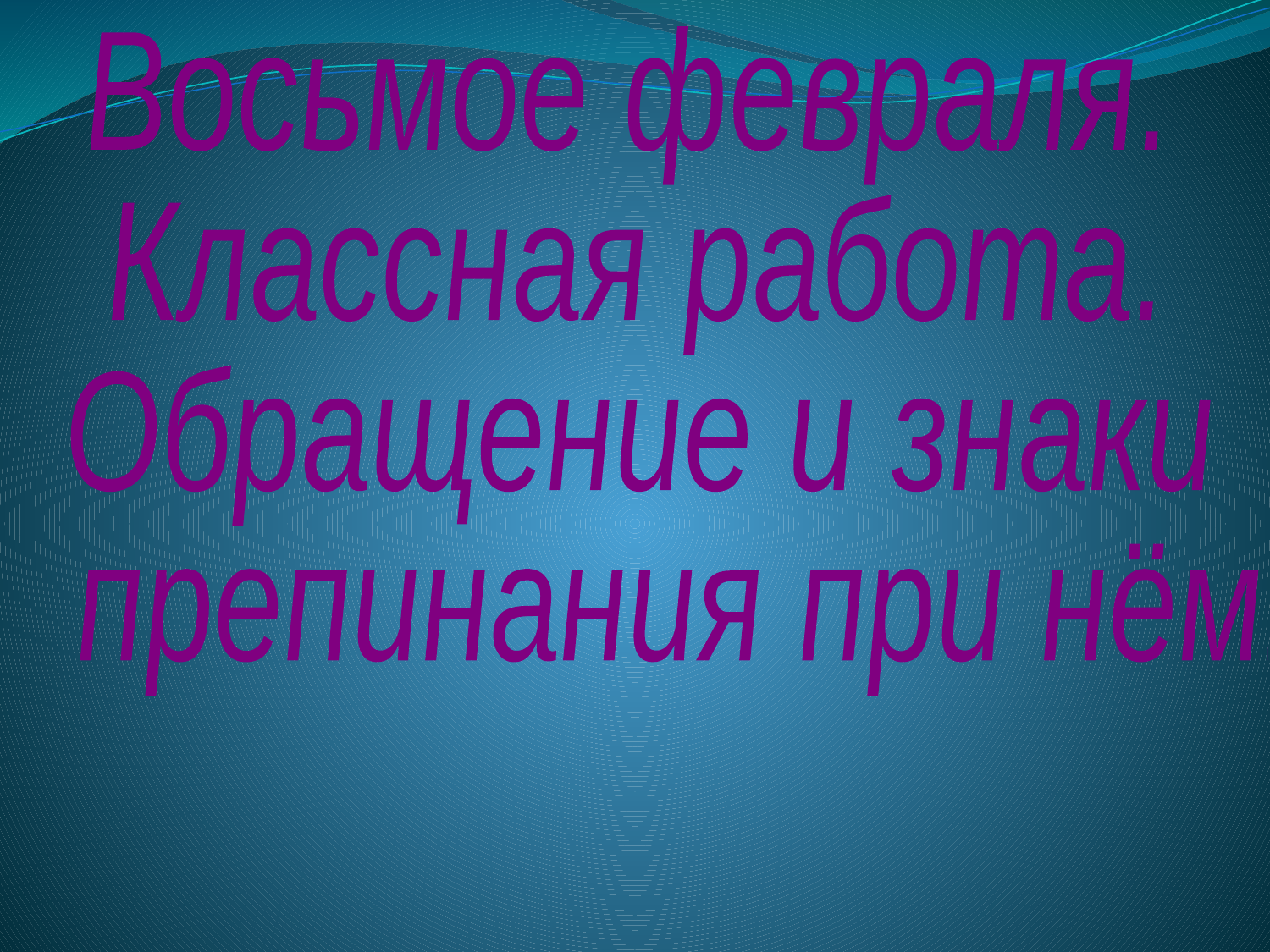

Восьмое февраля.
Классная работа.
Обращение и знаки
 препинания при нём.